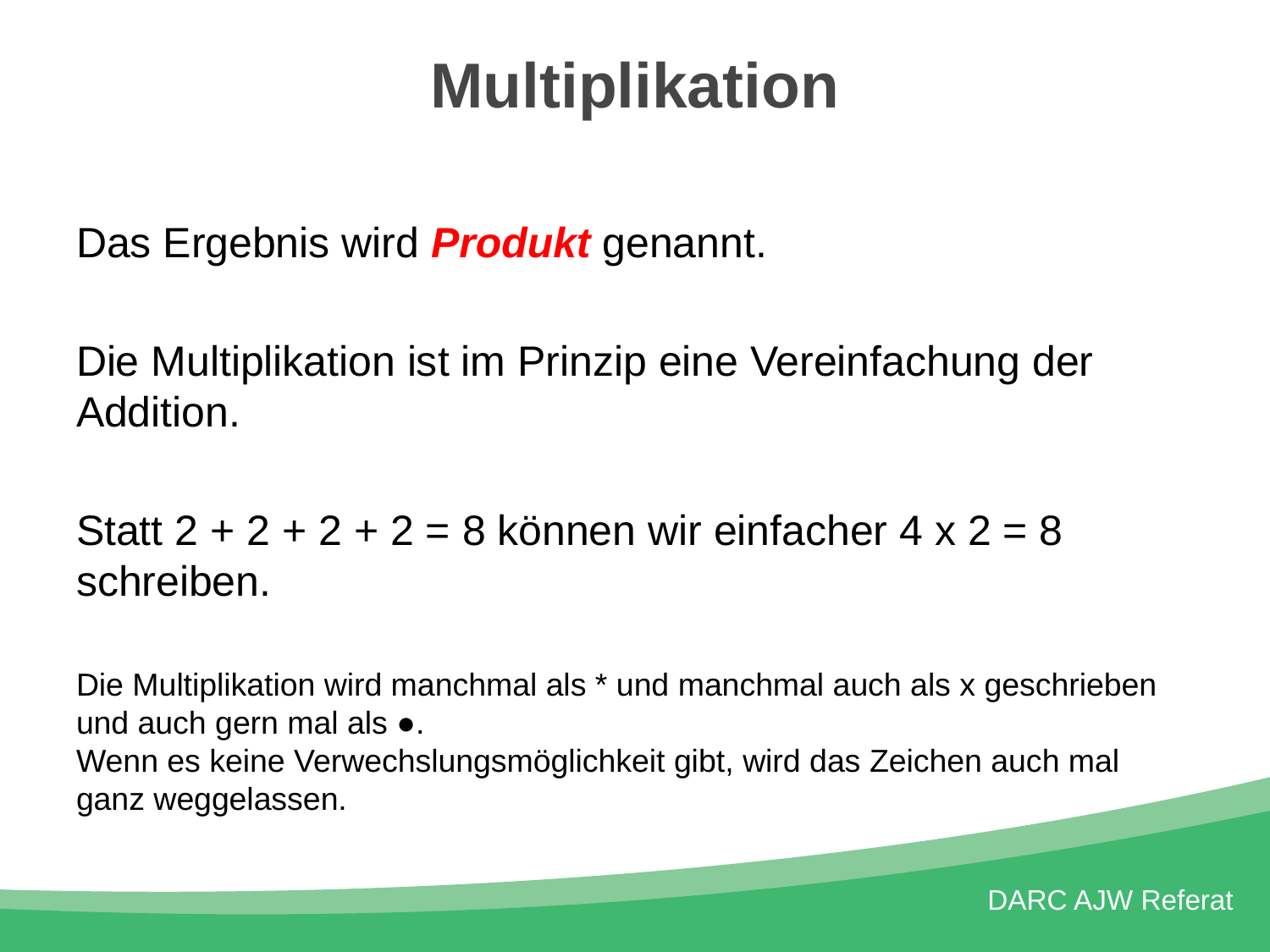

# Multiplikation

Das Ergebnis wird Produkt genannt.

Die Multiplikation ist im Prinzip eine Vereinfachung der Addition.

Statt 2 + 2 + 2 + 2 = 8 können wir einfacher 4 x 2 = 8 schreiben.
Die Multiplikation wird manchmal als * und manchmal auch als x geschrieben und auch gern mal als ●.
Wenn es keine Verwechslungsmöglichkeit gibt, wird das Zeichen auch mal ganz weggelassen.